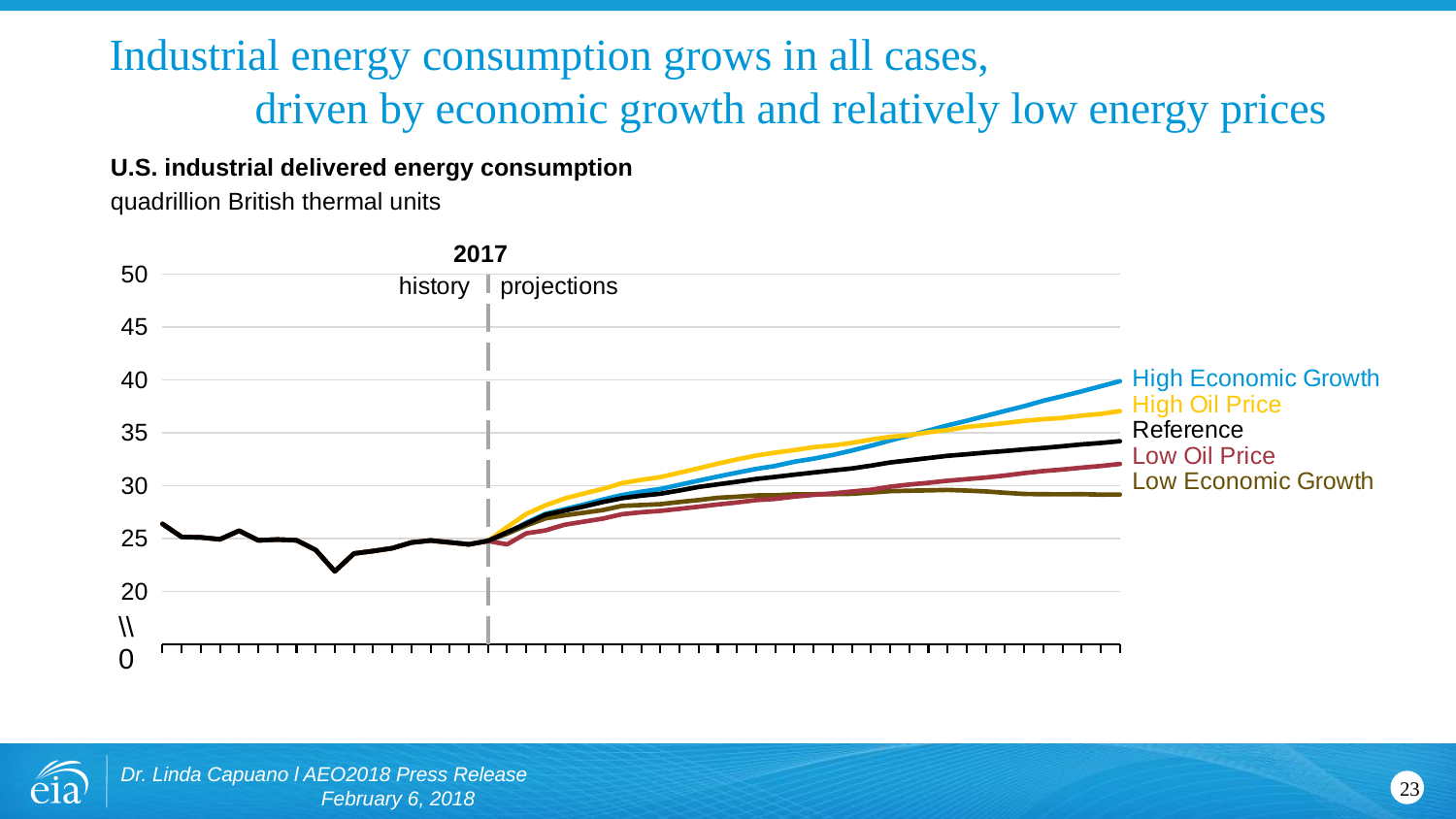

# Industrial energy consumption grows in all cases, driven by economic growth and relatively low energy prices
U.S. industrial delivered energy consumption
quadrillion British thermal units

### Chart

| Category | High Economic Growth | High Oil Price | Low Economic Growth | Low Oil Price | Reference Case |
|---|---|---|---|---|---|
| 2000 | 26.389092 | 26.389092 | 26.389092 | 26.389092 | 26.389092 |
| 2001 | 25.164035000000002 | 25.164035000000002 | 25.164035000000002 | 25.164035000000002 | 25.164035000000002 |
| 2002 | 25.116066 | 25.116066 | 25.116066 | 25.116066 | 25.116066 |
| 2003 | 24.937354000000003 | 24.937354000000003 | 24.937354000000003 | 24.937354000000003 | 24.937354000000003 |
| 2004 | 25.746539 | 25.746539 | 25.746539 | 25.746539 | 25.746539 |
| 2005 | 24.843481 | 24.843481 | 24.843481 | 24.843481 | 24.843481 |
| 2006 | 24.918634 | 24.918634 | 24.918634 | 24.918634 | 24.918634 |
| 2007 | 24.84477 | 24.84477 | 24.84477 | 24.84477 | 24.84477 |
| 2008 | 23.931617 | 23.931617 | 23.931617 | 23.931617 | 23.931617 |
| 2009 | 21.909654 | 21.909654 | 21.909654 | 21.909654 | 21.909654 |
| 2010 | 23.597427 | 23.597427 | 23.597427 | 23.597427 | 23.597427 |
| 2011 | 23.826188999999996 | 23.826188999999996 | 23.826188999999996 | 23.826188999999996 | 23.826188999999996 |
| 2012 | 24.099764 | 24.099764 | 24.099764 | 24.099764 | 24.099764 |
| 2013 | 24.637798000000004 | 24.637798000000004 | 24.637798000000004 | 24.637798000000004 | 24.637798000000004 |
| 2014 | 24.825242 | 24.825242 | 24.825242 | 24.825242 | 24.825242 |
| 2015 | 24.644072 | 24.641314 | 24.644255 | 24.645124 | 24.644062 |
| 2016 | 24.462318 | 24.462385 | 24.462318 | 24.462276 | 24.462305 |
| 2017 | 24.786163 | 24.785463 | 24.786364 | 24.778297 | 24.784931 |
| 2018 | 25.489946 | 26.100822 | 25.475138 | 24.463476 | 25.613338 |
| 2019 | 26.512449 | 27.334354 | 26.246054 | 25.503428 | 26.416637 |
| 2020 | 27.339808 | 28.145294 | 26.919479 | 25.780361 | 27.259235 |
| 2021 | 27.785437 | 28.797012 | 27.203621 | 26.316612 | 27.647058 |
| 2022 | 28.221579 | 29.26465 | 27.455406 | 26.608377 | 28.033741 |
| 2023 | 28.698128 | 29.705498 | 27.704411 | 26.897701 | 28.466984 |
| 2024 | 29.12006 | 30.249714 | 28.095583 | 27.314636 | 28.828445 |
| 2025 | 29.43713 | 30.557131 | 28.1803 | 27.498566 | 29.05986 |
| 2026 | 29.694386 | 30.816183 | 28.258202 | 27.62405 | 29.247526 |
| 2027 | 30.092396 | 31.234156 | 28.464249 | 27.821333 | 29.555962 |
| 2028 | 30.485992 | 31.652946 | 28.648371 | 28.02252 | 29.892702 |
| 2029 | 30.872301 | 32.102894 | 28.860216 | 28.235004 | 30.132679 |
| 2030 | 31.239578 | 32.499462 | 28.96447 | 28.425547 | 30.376938 |
| 2031 | 31.592661 | 32.863571 | 29.083124 | 28.644318 | 30.645643 |
| 2032 | 31.879854 | 33.134846 | 29.100422 | 28.757706 | 30.83675 |
| 2033 | 32.278847 | 33.382092 | 29.186571 | 28.977205 | 31.048704 |
| 2034 | 32.566471 | 33.658875 | 29.197306 | 29.13549 | 31.250704 |
| 2035 | 32.92001 | 33.81324 | 29.206171 | 29.280836 | 31.453102 |
| 2036 | 33.334965 | 34.058372 | 29.239376 | 29.456182 | 31.635233 |
| 2037 | 33.787464 | 34.366596 | 29.357904 | 29.627743 | 31.908211 |
| 2038 | 34.293152 | 34.632999 | 29.489222 | 29.910753 | 32.20932 |
| 2039 | 34.748161 | 34.792736 | 29.536182 | 30.113203 | 32.416496 |
| 2040 | 35.226112 | 35.064442 | 29.56513 | 30.282236 | 32.62711 |
| 2041 | 35.713013 | 35.267162 | 29.611021 | 30.477407 | 32.838463 |
| 2042 | 36.148151 | 35.571663 | 29.544695 | 30.628469 | 32.983807 |
| 2043 | 36.613205 | 35.742718 | 29.462341 | 30.778009 | 33.149075 |
| 2044 | 37.080521 | 35.939548 | 29.337526 | 30.968014 | 33.290287 |
| 2045 | 37.532478 | 36.145065 | 29.224365 | 31.196867 | 33.448029 |
| 2046 | 38.044373 | 36.302696 | 29.202534 | 31.391983 | 33.580265 |
| 2047 | 38.480507 | 36.424999 | 29.191761 | 31.540384 | 33.745674 |
| 2048 | 38.935963 | 36.643303 | 29.208956 | 31.709946 | 33.917652 |
| 2049 | 39.412418 | 36.798267 | 29.167908 | 31.875652 | 34.053429 |
| 2050 | 39.896805 | 37.067513 | 29.173624 | 32.068249 | 34.218113 |
Dr. Linda Capuano l AEO2018 Press Release                                       February 6, 2018
23